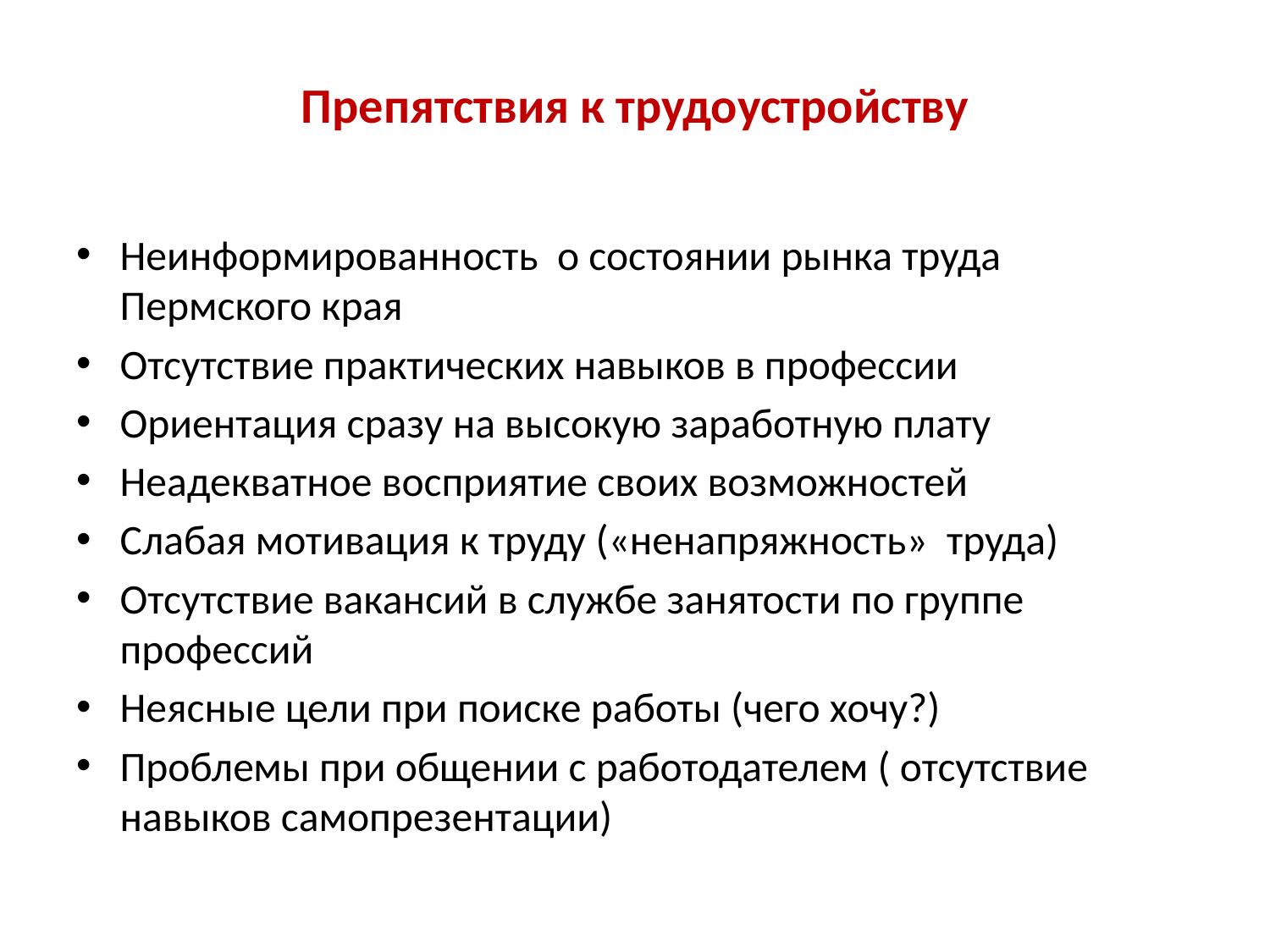

# Препятствия к трудоустройству
Неинформированность  о состоянии рынка труда Пермского края
Отсутствие практических навыков в профессии
Ориентация сразу на высокую заработную плату
Неадекватное восприятие своих возможностей
Слабая мотивация к труду («ненапряжность»  труда)
Отсутствие вакансий в службе занятости по группе профессий
Неясные цели при поиске работы (чего хочу?)
Проблемы при общении с работодателем ( отсутствие навыков самопрезентации)